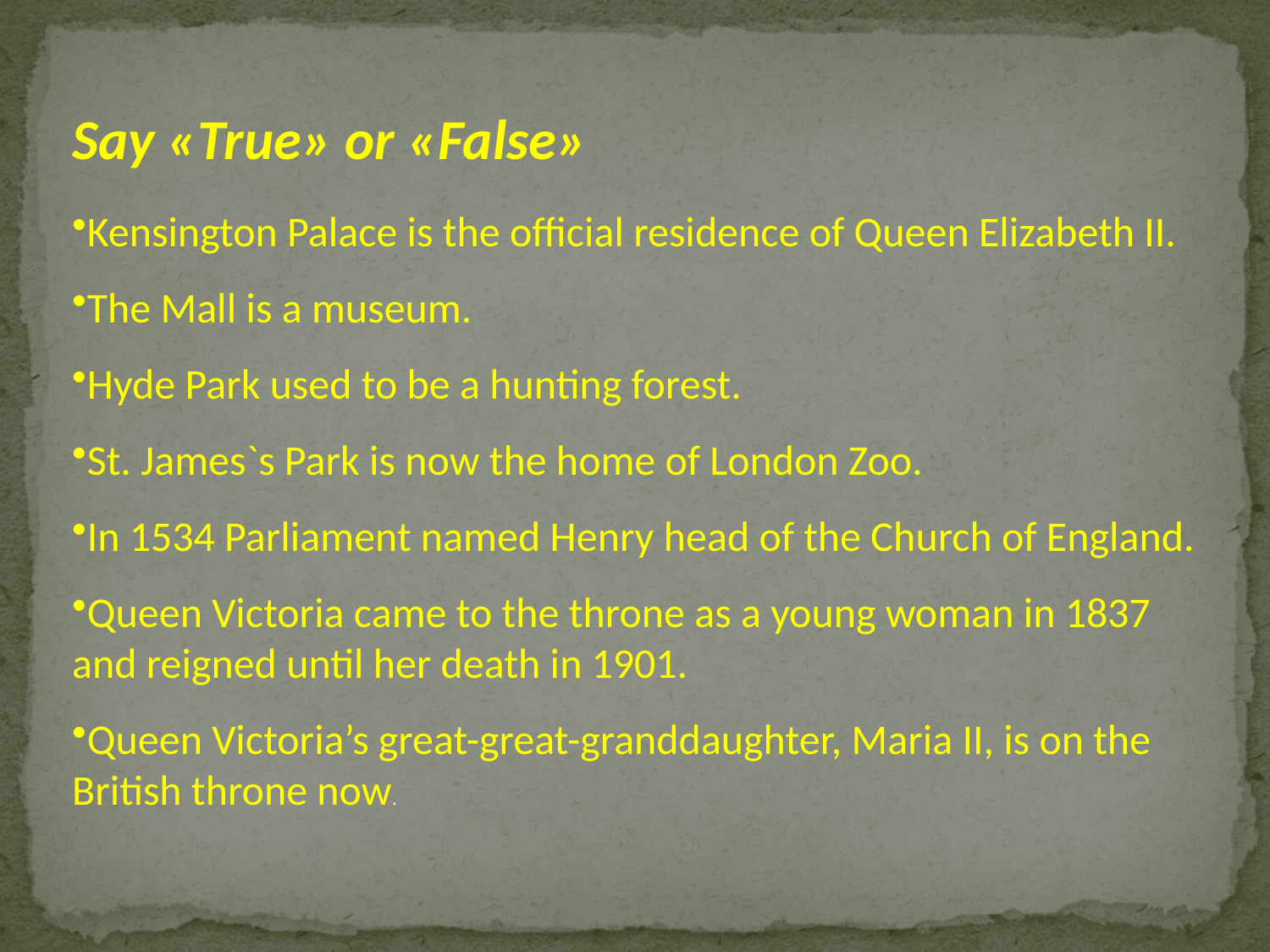

Say «True» or «False»

Kensington Palace is the official residence of Queen Elizabeth II.

The Mall is a museum.

Hyde Park used to be a hunting forest.

St. James`s Park is now the home of London Zoo.

In 1534 Parliament named Henry head of the Church of England.

Queen Victoria came to the throne as a young woman in 1837 and reigned until her death in 1901.

Queen Victoria’s great-great-granddaughter, Maria II, is on the British throne now.